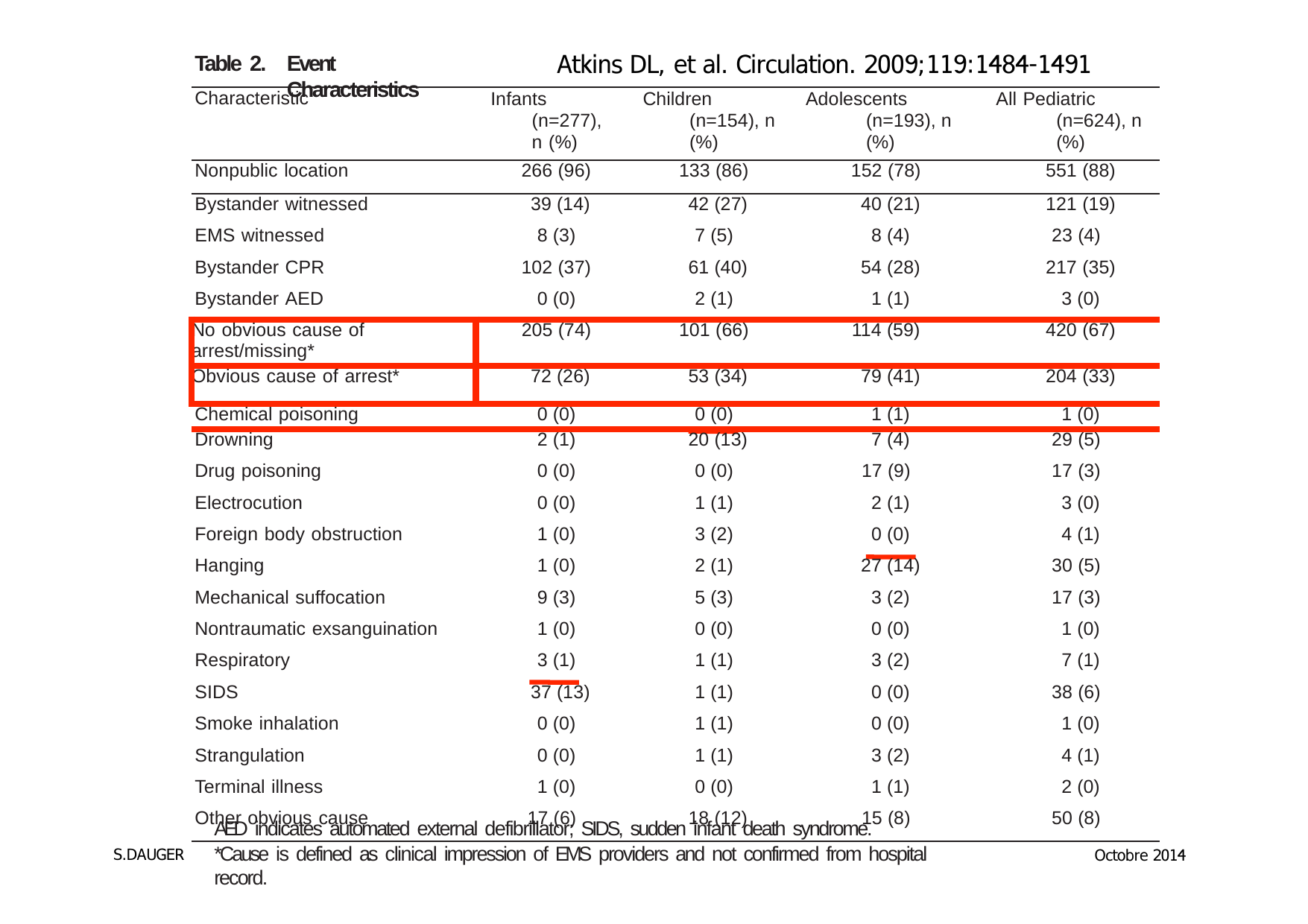

Atkins DL, et al. Circulation. 2009;119:1484-1491
Table 2.
Event Characteristics
|  | Characteristic | Infants (n=277), n (%) | Children (n=154), n (%) | Adolescents (n=193), n (%) | All Pediatric (n=624), n (%) |
| --- | --- | --- | --- | --- | --- |
|  | Nonpublic location | 266 (96) | 133 (86) | 152 (78) | 551 (88) |
|  | Bystander witnessed | 39 (14) | 42 (27) | 40 (21) | 121 (19) |
|  | EMS witnessed | 8 (3) | 7 (5) | 8 (4) | 23 (4) |
|  | Bystander CPR | 102 (37) | 61 (40) | 54 (28) | 217 (35) |
|  | Bystander AED | 0 (0) | 2 (1) | 1 (1) | 3 (0) |
|  | No obvious cause of arrest/missing\* | 205 (74) | 101 (66) | 114 (59) | 420 (67) |
|  | Obvious cause of arrest\* | 72 (26) | 53 (34) | 79 (41) | 204 (33) |
|  | Chemical poisoning | 0 (0) | 0 (0) | 1 (1) | 1 (0) |
|  | Drowning | 2 (1) | 20 (13) | 7 (4) | 29 (5) |
|  | Drug poisoning | 0 (0) | 0 (0) | 17 (9) | 17 (3) |
|  | Electrocution | 0 (0) | 1 (1) | 2 (1) | 3 (0) |
|  | Foreign body obstruction | 1 (0) | 3 (2) | 0 (0) | 4 (1) |
|  | Hanging | 1 (0) | 2 (1) | 27 (14) | 30 (5) |
|  | Mechanical suffocation | 9 (3) | 5 (3) | 3 (2) | 17 (3) |
|  | Nontraumatic exsanguination | 1 (0) | 0 (0) | 0 (0) | 1 (0) |
|  | Respiratory | 3 (1) | 1 (1) | 3 (2) | 7 (1) |
|  | SIDS | 37 (13) | 1 (1) | 0 (0) | 38 (6) |
|  | Smoke inhalation | 0 (0) | 1 (1) | 0 (0) | 1 (0) |
|  | Strangulation | 0 (0) | 1 (1) | 3 (2) | 4 (1) |
|  | Terminal illness | 1 (0) | 0 (0) | 1 (1) | 2 (0) |
|  | Other obvious cause | 17 (6) | 18 (12) | 15 (8) | 50 (8) |

AED indicates automated external defibrillator; SIDS, sudden infant death syndrome.
*Cause is defined as clinical impression of EMS providers and not confirmed from hospital record.
S.DAUGER
Octobre 2014